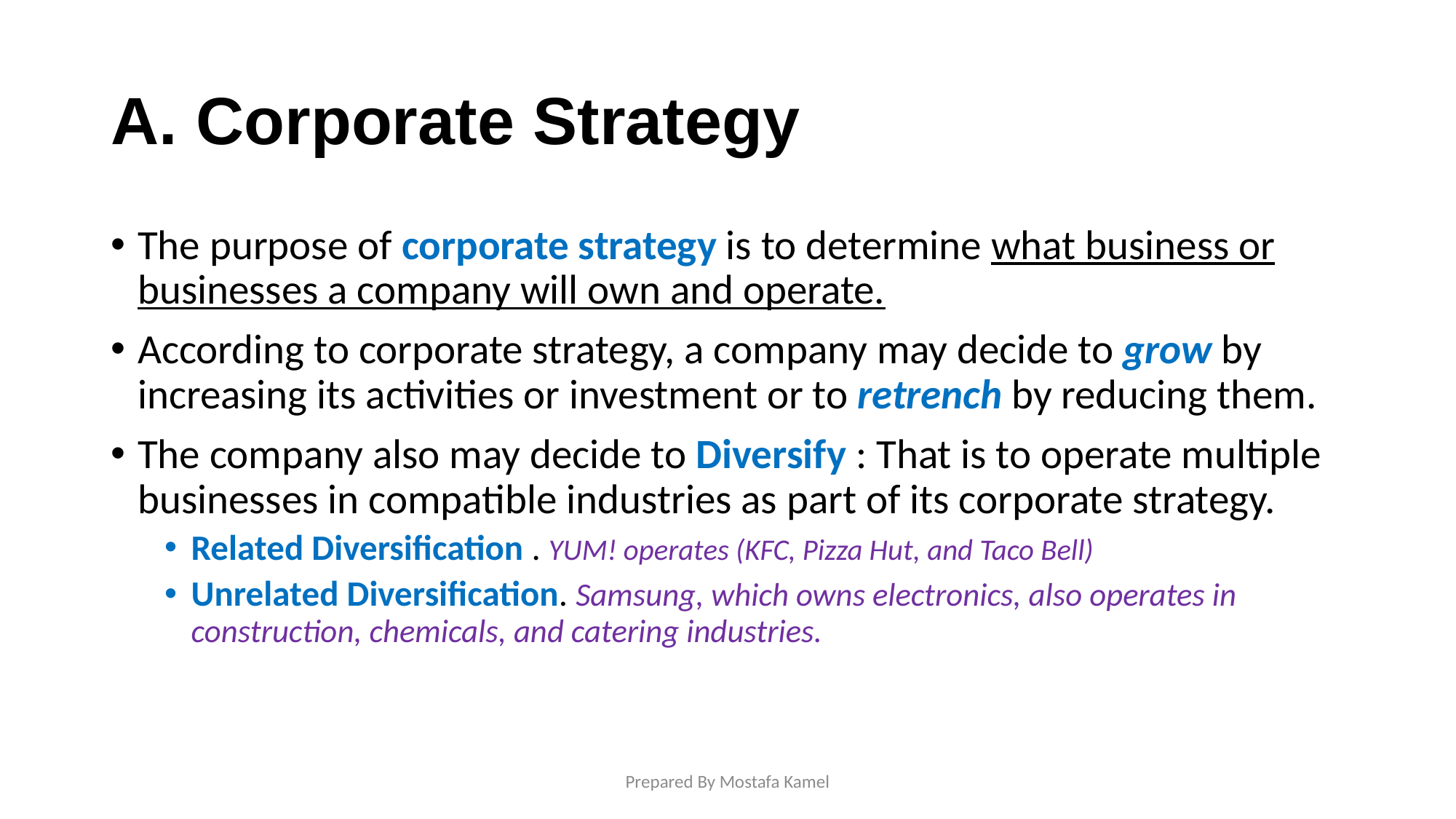

# A. Corporate Strategy
The purpose of corporate strategy is to determine what business or businesses a company will own and operate.
According to corporate strategy, a company may decide to grow by increasing its activities or investment or to retrench by reducing them.
The company also may decide to Diversify : That is to operate multiple businesses in compatible industries as part of its corporate strategy.
Related Diversification . YUM! operates (KFC, Pizza Hut, and Taco Bell)
Unrelated Diversification. Samsung, which owns electronics, also operates in construction, chemicals, and catering industries.

Prepared By Mostafa Kamel